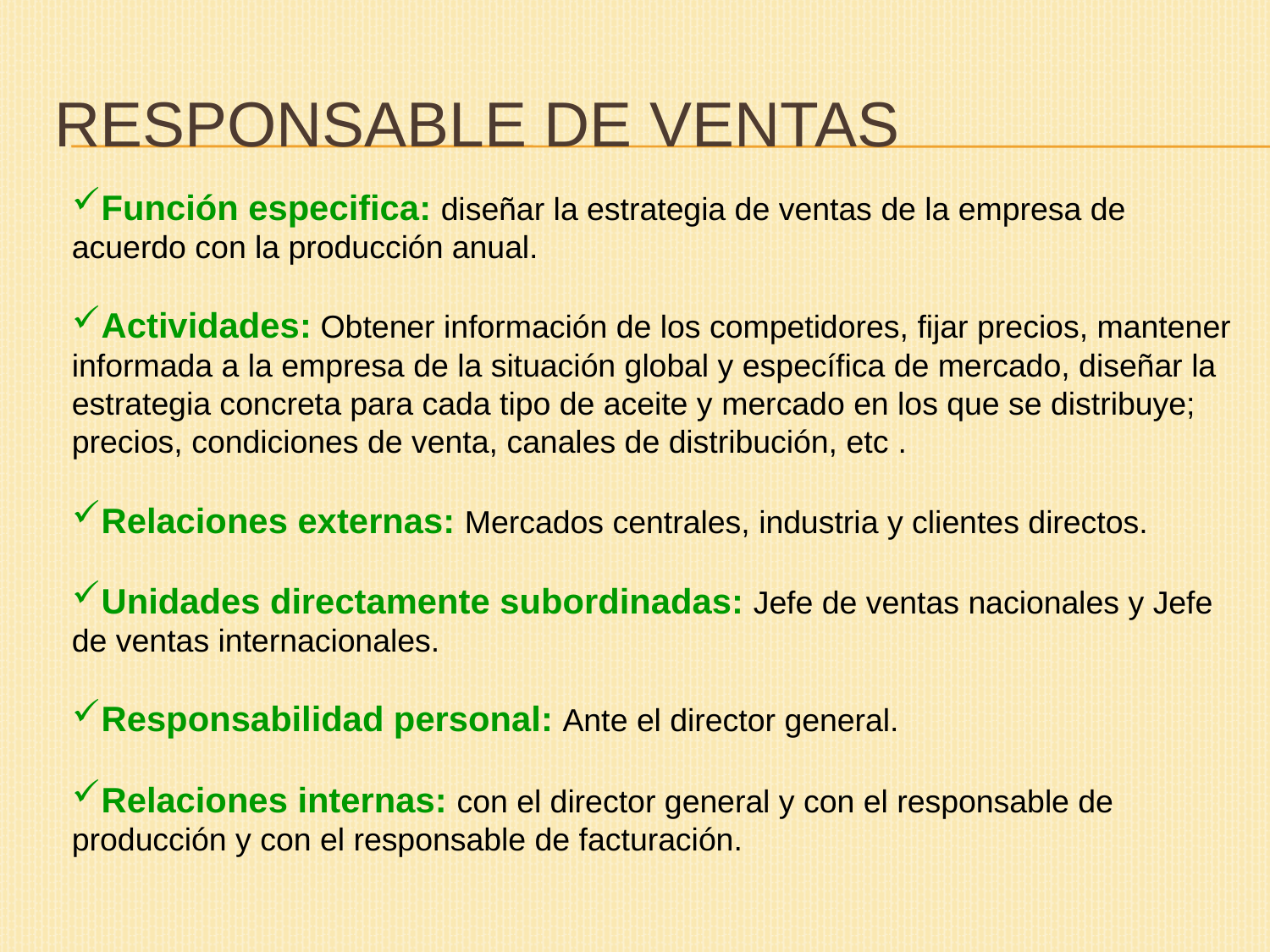

# Responsable de ventas
Función especifica: diseñar la estrategia de ventas de la empresa de acuerdo con la producción anual.

Actividades: Obtener información de los competidores, fijar precios, mantener informada a la empresa de la situación global y específica de mercado, diseñar la estrategia concreta para cada tipo de aceite y mercado en los que se distribuye; precios, condiciones de venta, canales de distribución, etc .

Relaciones externas: Mercados centrales, industria y clientes directos.

Unidades directamente subordinadas: Jefe de ventas nacionales y Jefe de ventas internacionales.

Responsabilidad personal: Ante el director general.

Relaciones internas: con el director general y con el responsable de producción y con el responsable de facturación.